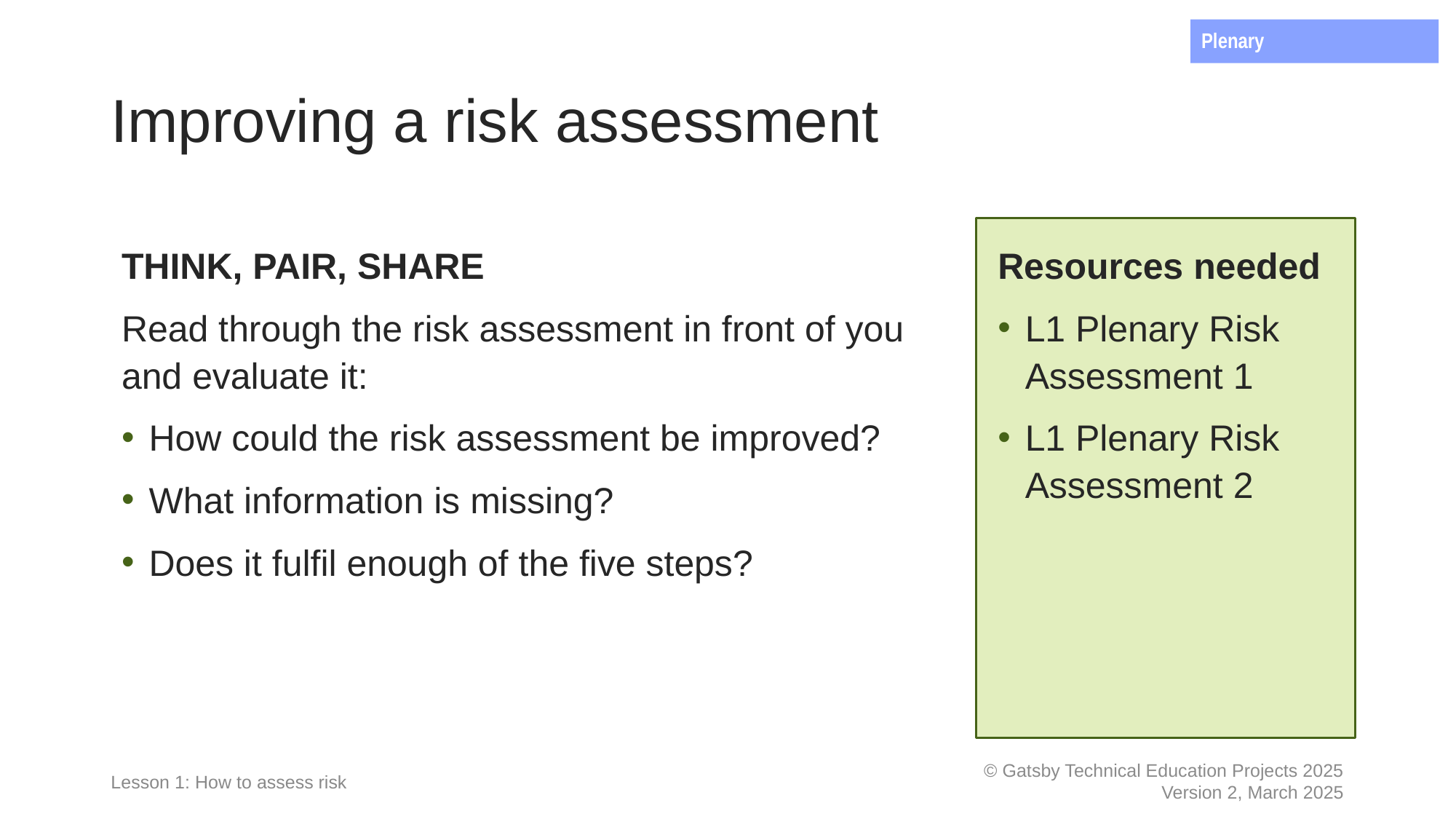

Plenary
# Improving a risk assessment
THINK, PAIR, SHARE
Read through the risk assessment in front of you and evaluate it:
How could the risk assessment be improved?
What information is missing?
Does it fulfil enough of the five steps?

Resources needed
L1 Plenary Risk Assessment 1
L1 Plenary Risk Assessment 2
Lesson 1: How to assess risk